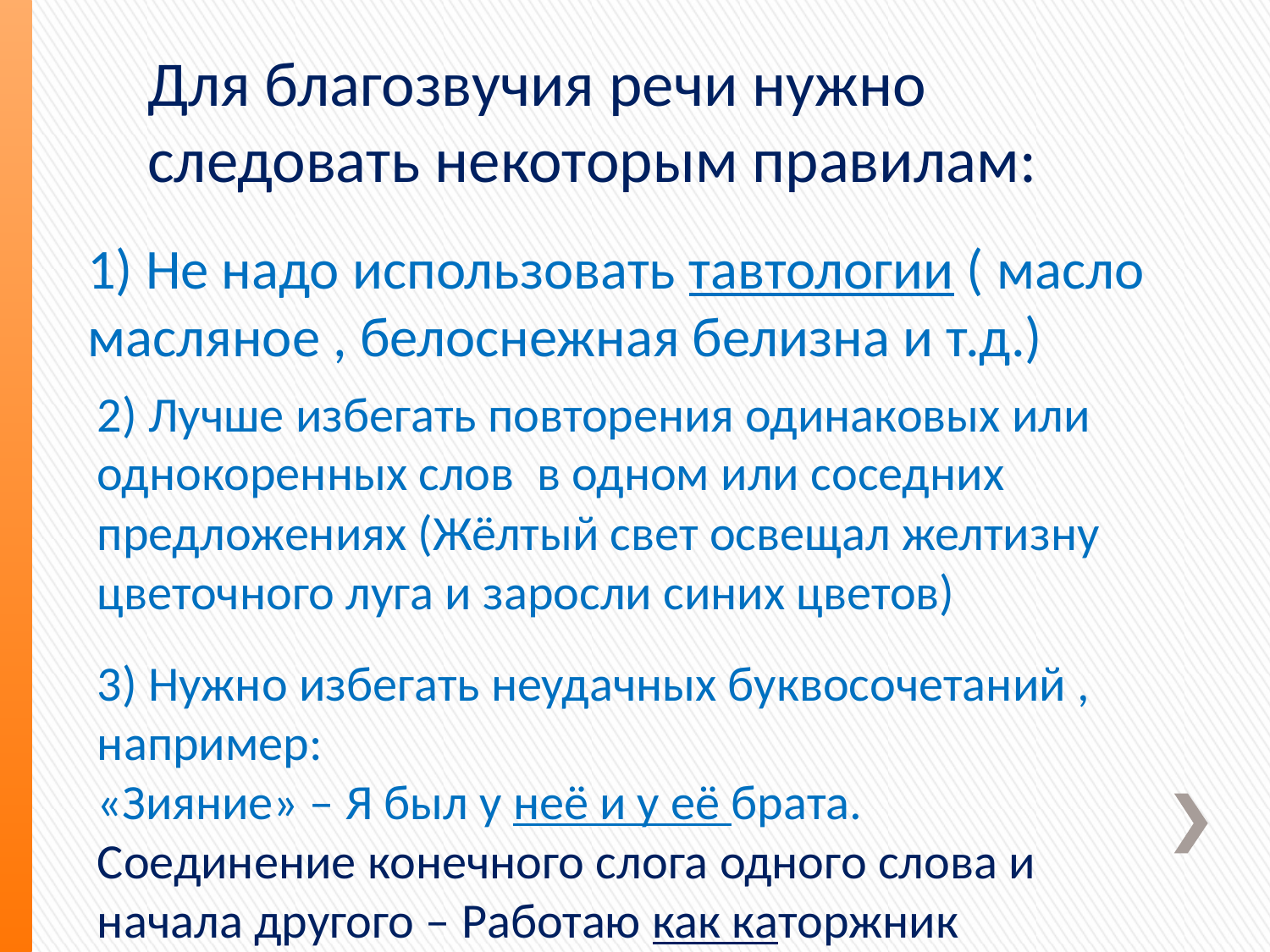

Для благозвучия речи нужно следовать некоторым правилам:
1) Не надо использовать тавтологии ( масло масляное , белоснежная белизна и т.д.)
2) Лучше избегать повторения одинаковых или однокоренных слов  в одном или соседних  предложениях (Жёлтый свет освещал желтизну цветочного луга и заросли синих цветов)
3) Нужно избегать неудачных буквосочетаний , например:
«Зияние» – Я был у неё и у её брата.
Соединение конечного слога одного слова и начала другого – Работаю как каторжник